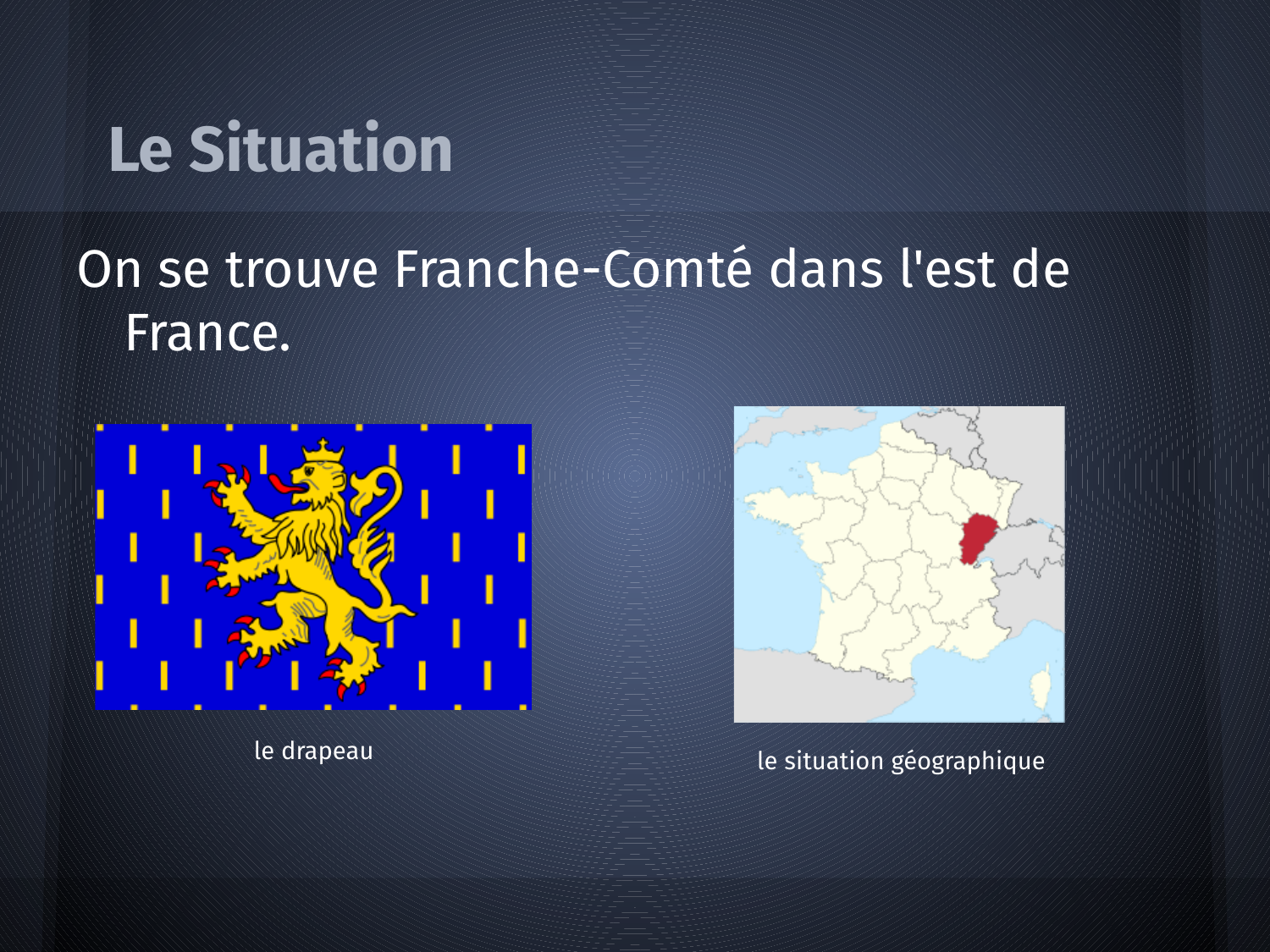

# Le Situation
On se trouve Franche-Comté dans l'est de France.

le drapeau
le situation géographique